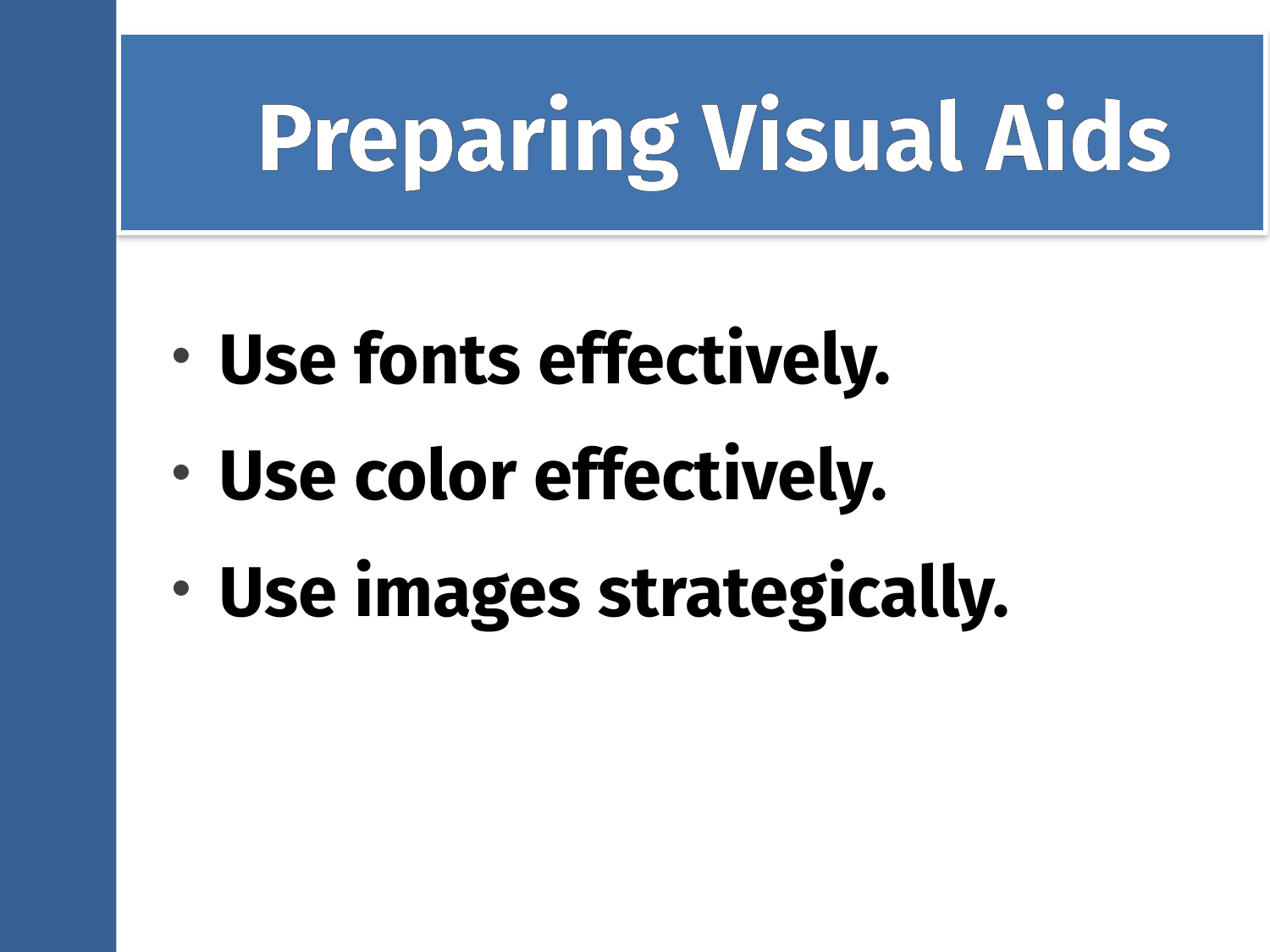

# Preparing Visual Aids
Use fonts effectively.
Use color effectively.
Use images strategically.